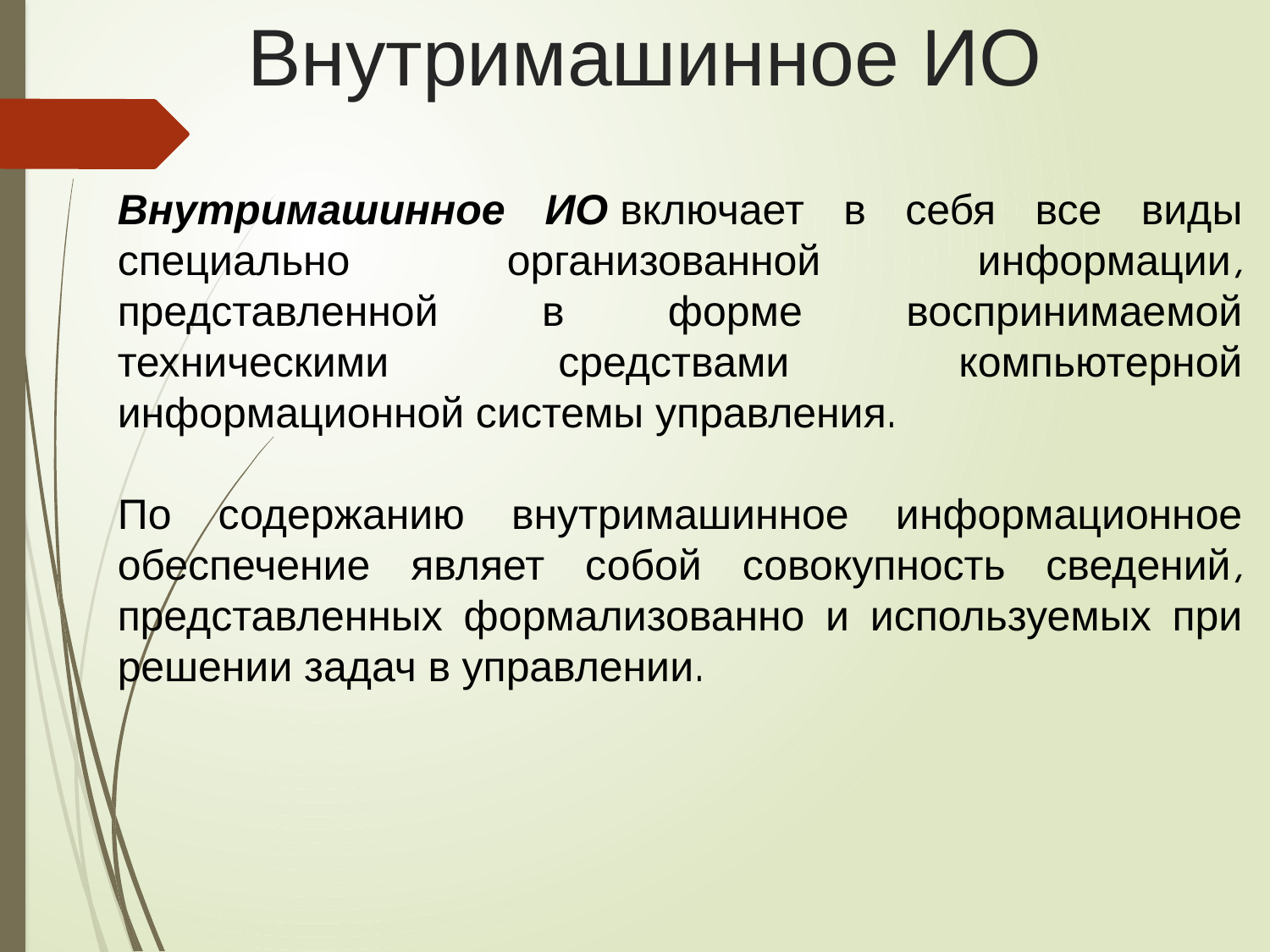

# Внутримашинное ИО
Внутримашинное ИО включает в себя все виды специально организованной информации, представленной в форме воспринимаемой техническими средствами компьютерной информационной системы управления.

По содержанию внутримашинное информационное обеспечение являет собой совокупность сведений, представленных формализованно и используемых при решении задач в управлении.